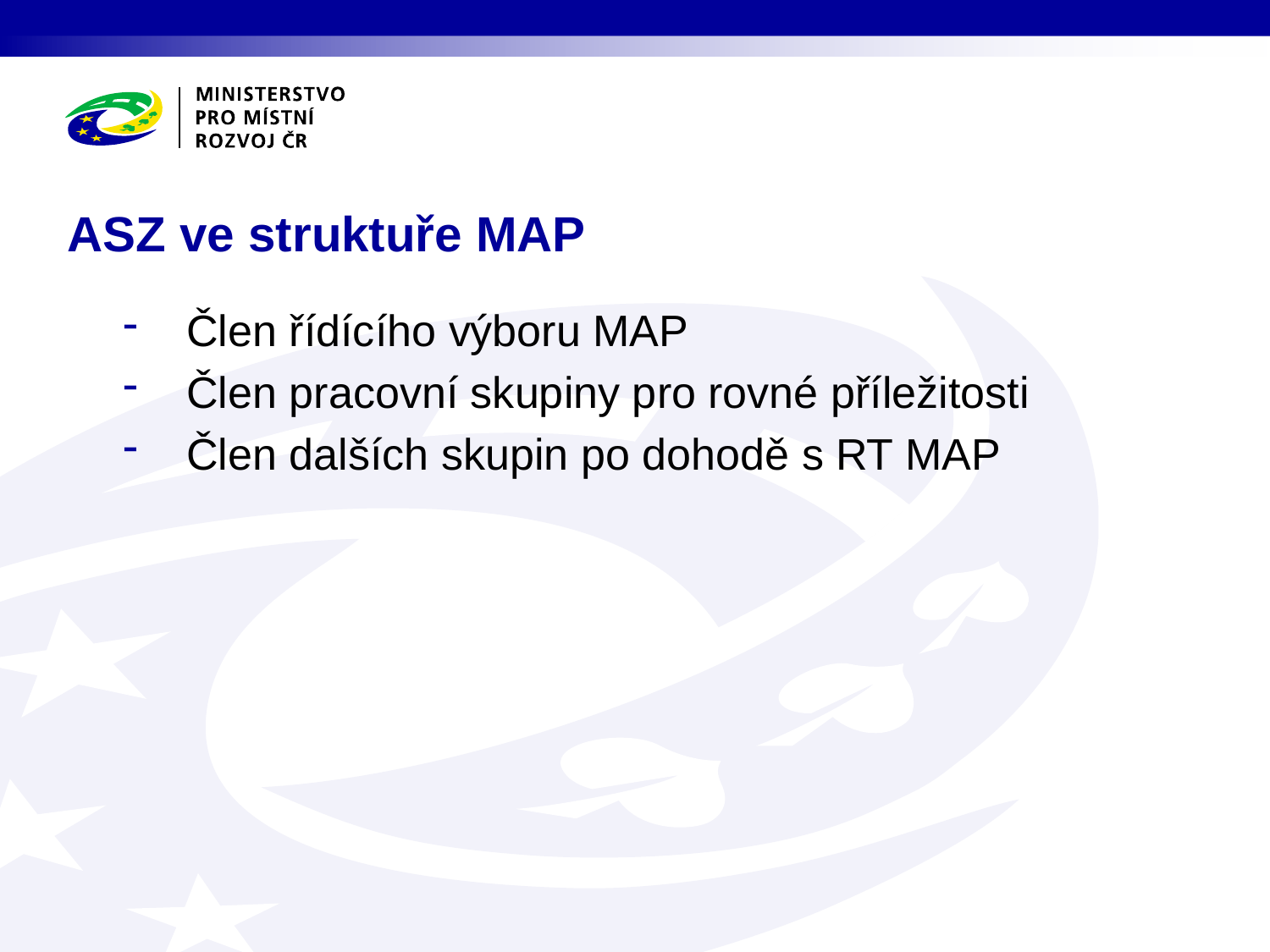

ASZ ve struktuře MAP
Člen řídícího výboru MAP
Člen pracovní skupiny pro rovné příležitosti
Člen dalších skupin po dohodě s RT MAP